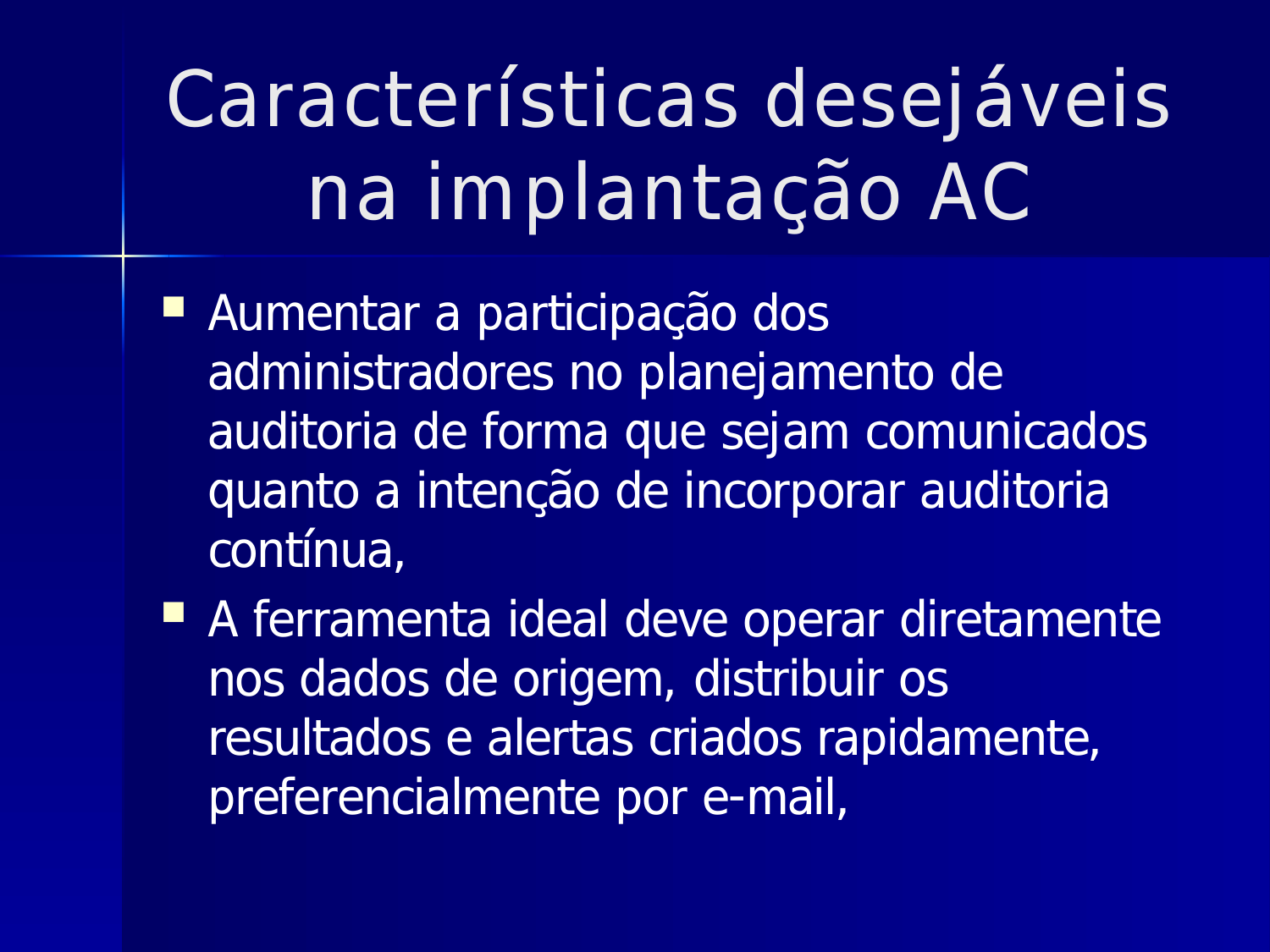

# Características desejáveis na implantação AC
Aumentar a participação dos administradores no planejamento de auditoria de forma que sejam comunicados quanto a intenção de incorporar auditoria contínua,
A ferramenta ideal deve operar diretamente nos dados de origem, distribuir os resultados e alertas criados rapidamente, preferencialmente por e-mail,